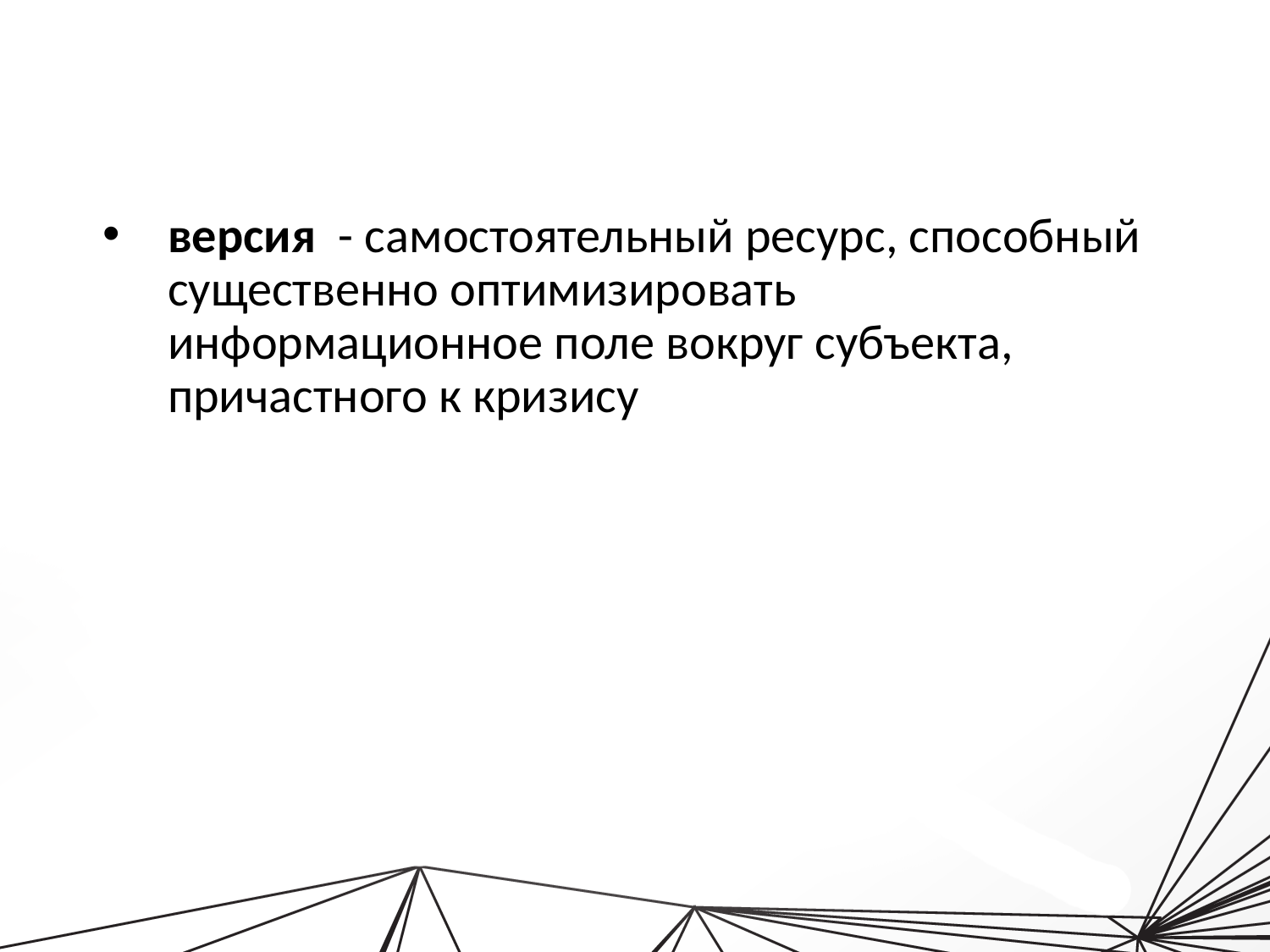

версия  - самостоятельный ресурс, способный существенно оптимизировать информационное поле вокруг субъекта, причастного к кризису